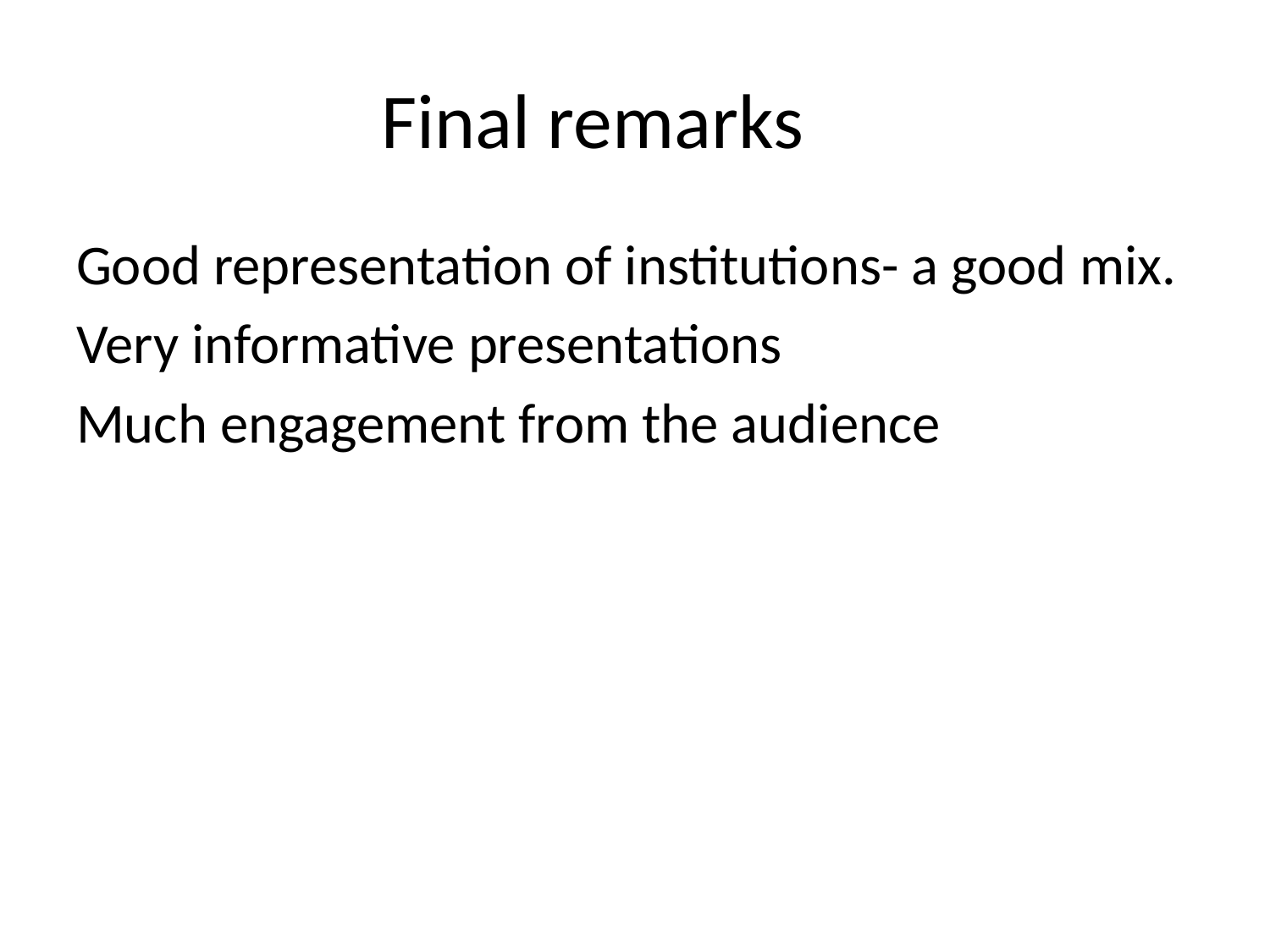

# Final remarks
Good representation of institutions- a good mix.
Very informative presentations
Much engagement from the audience